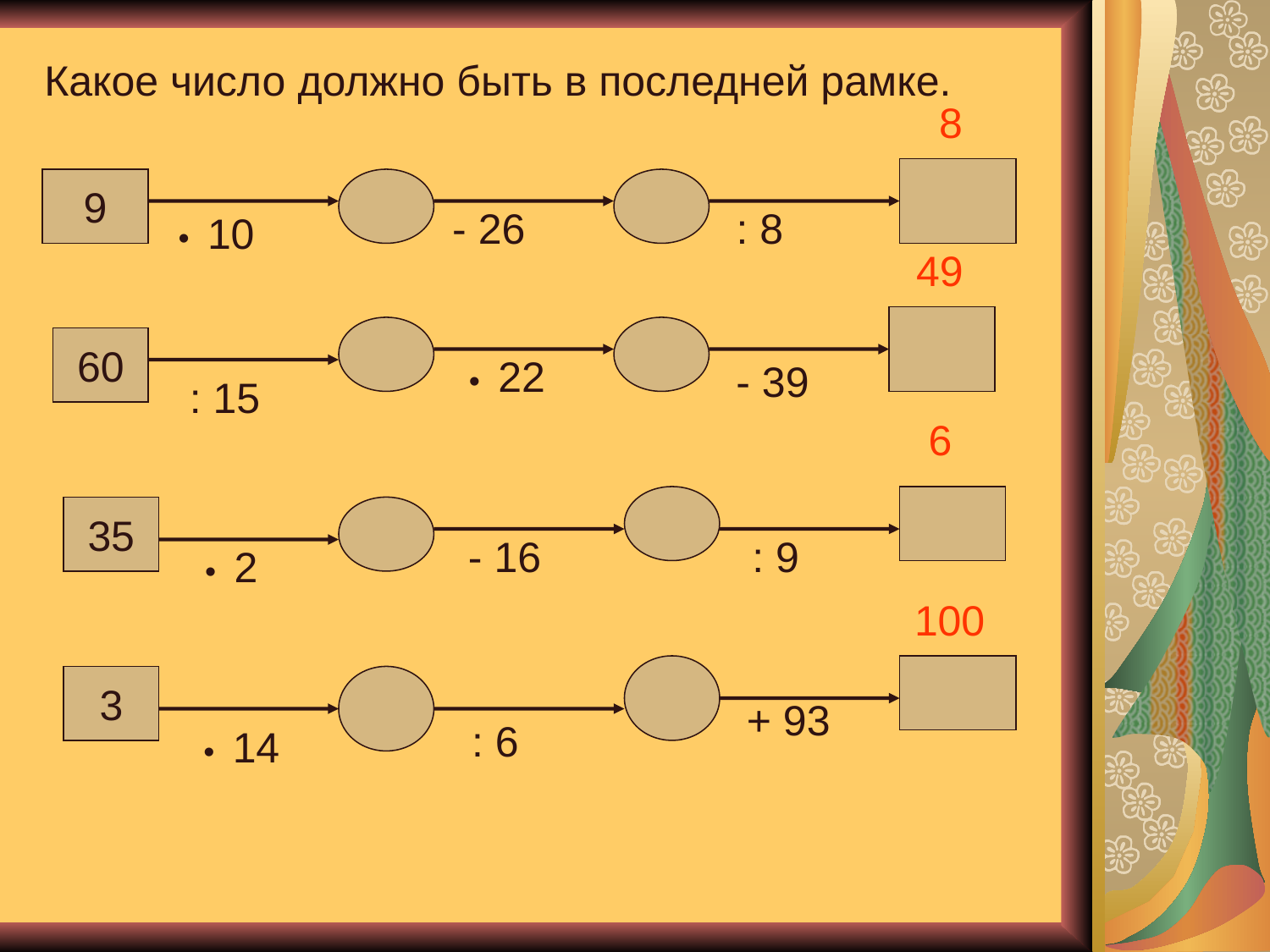

Какое число должно быть в последней рамке.
8

9

- 26
: 8

 •  10

49

60
 •  22

- 39

: 15
6

35

- 16
: 9

 •  2

100

3

+ 93

: 6

 •  14